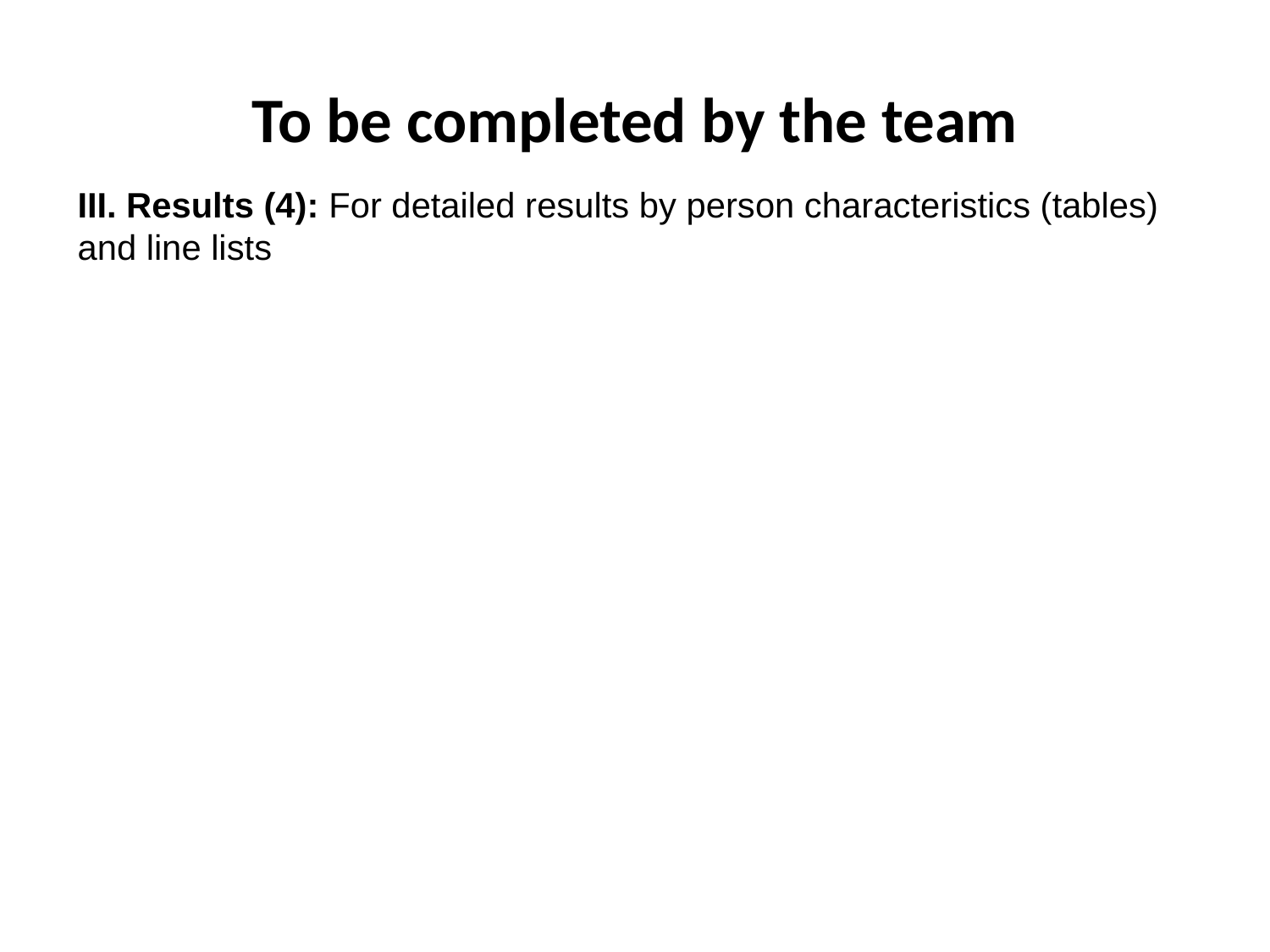

# To be completed by the team
III. Results (4): For detailed results by person characteristics (tables) and line lists